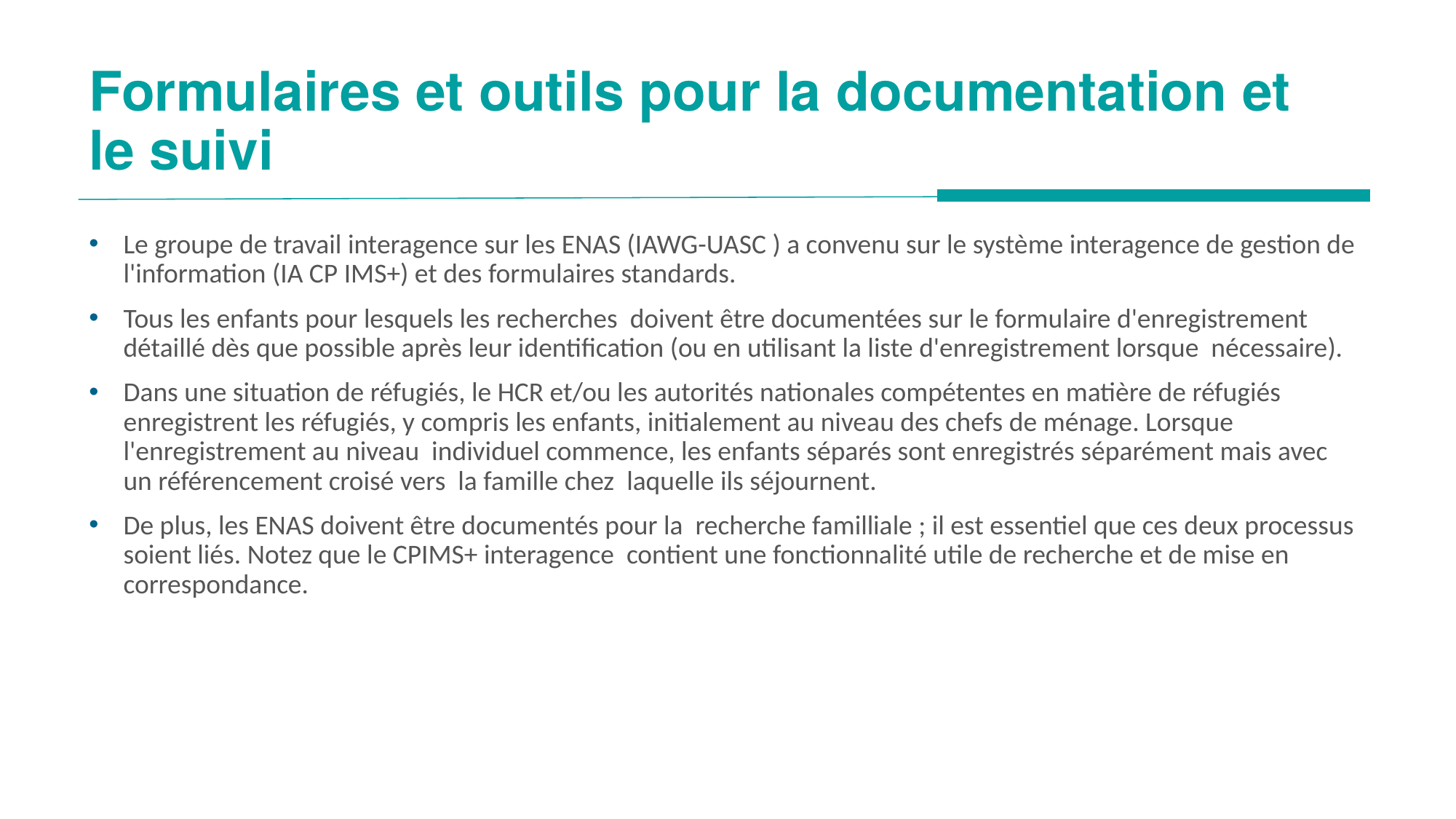

# Formulaires et outils pour la documentation et le suivi
Le groupe de travail interagence sur les ENAS (IAWG-UASC ) a convenu sur le système interagence de gestion de l'information (IA CP IMS+) et des formulaires standards.
Tous les enfants pour lesquels les recherches  doivent être documentées sur le formulaire d'enregistrement  détaillé dès que possible après leur identification (ou en utilisant la liste d'enregistrement lorsque  nécessaire).
Dans une situation de réfugiés, le HCR et/ou les autorités nationales compétentes en matière de réfugiés enregistrent les réfugiés, y compris les enfants, initialement au niveau des chefs de ménage. Lorsque l'enregistrement au niveau  individuel commence, les enfants séparés sont enregistrés séparément mais avec un référencement croisé vers  la famille chez  laquelle ils séjournent.
De plus, les ENAS doivent être documentés pour la  recherche familliale ; il est essentiel que ces deux processus soient liés. Notez que le CPIMS+ interagence  contient une fonctionnalité utile de recherche et de mise en correspondance.